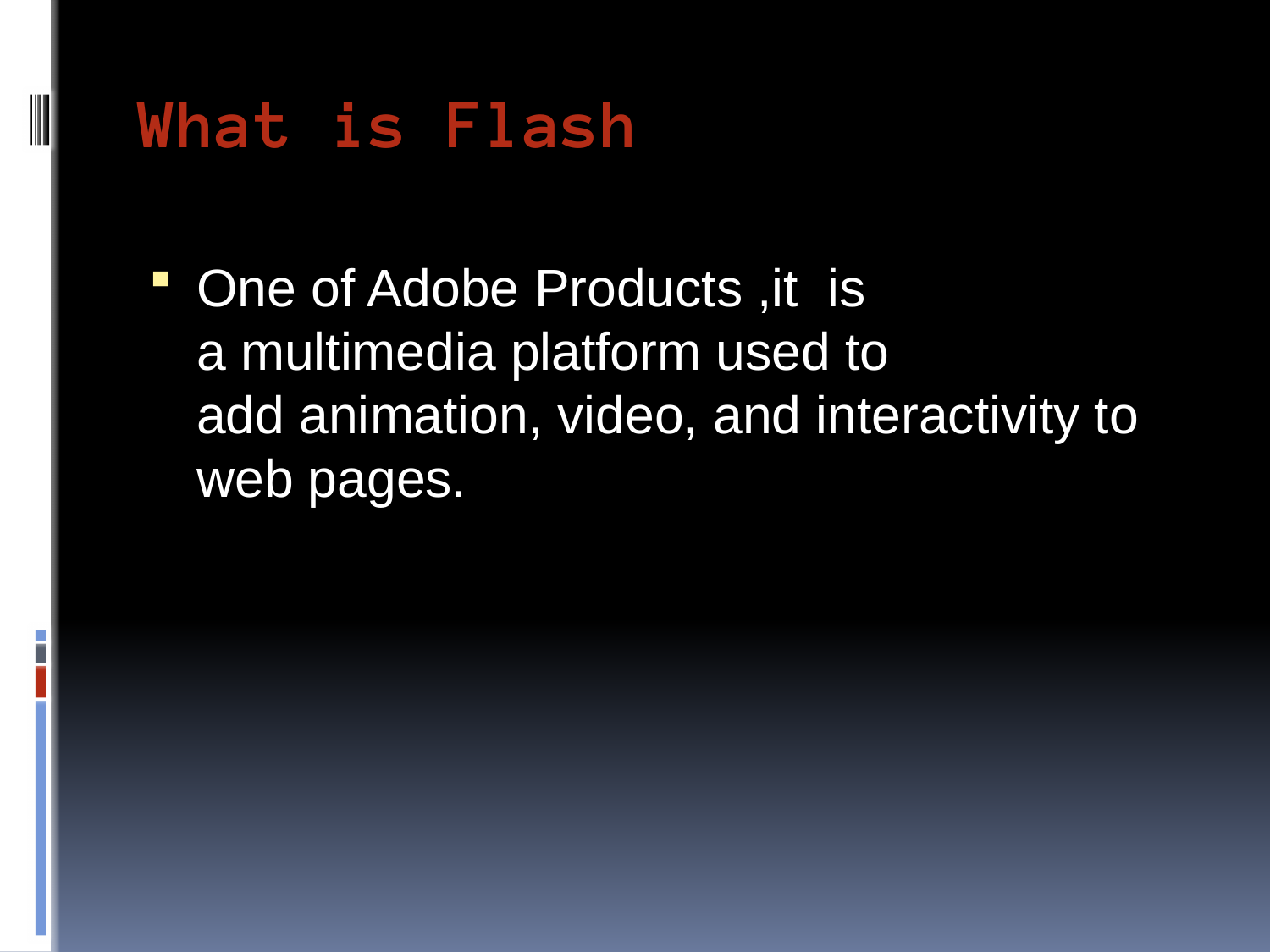

# What is Flash
One of Adobe Products ,it  is a multimedia platform used to add animation, video, and interactivity to web pages.